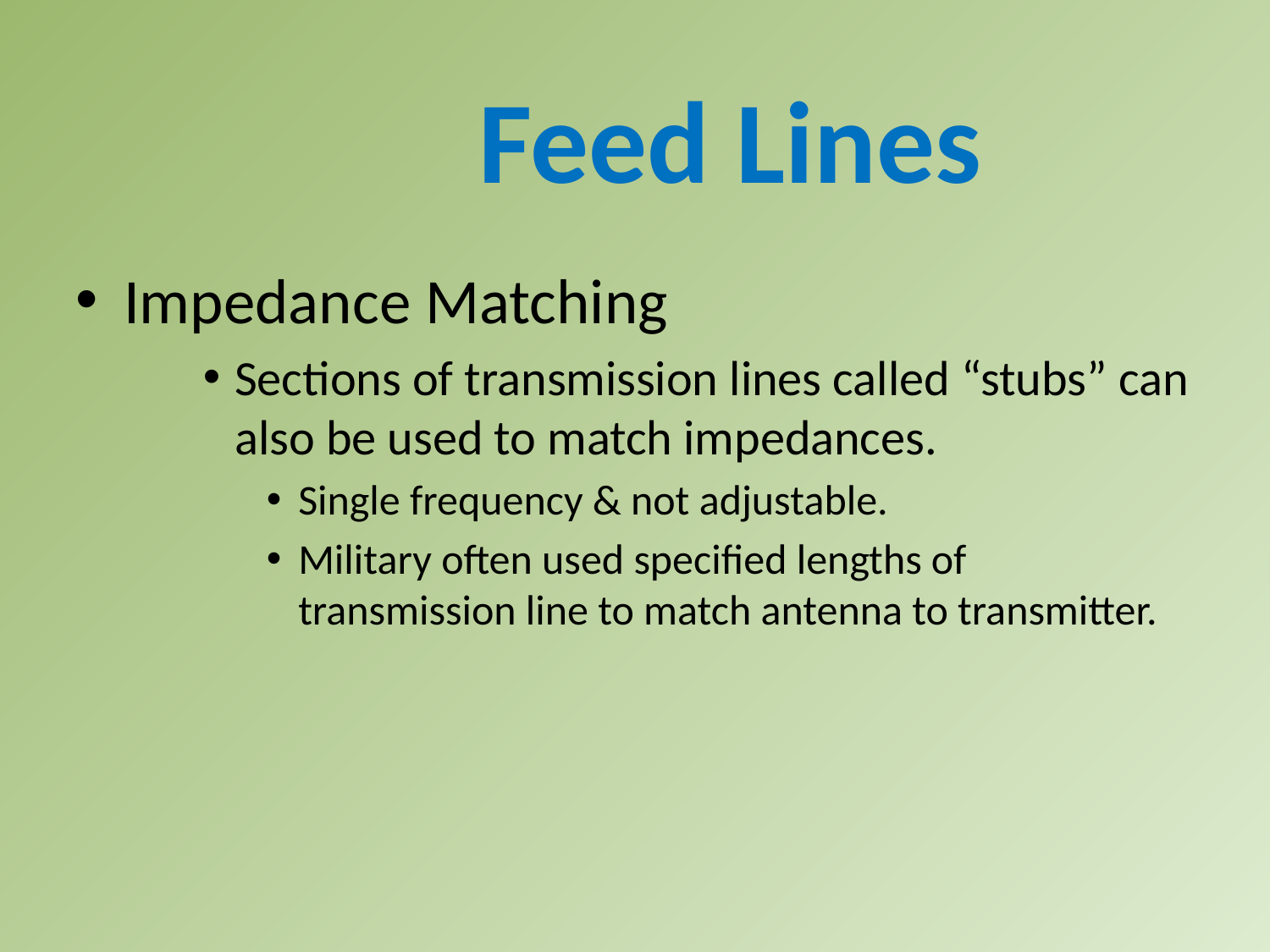

Feed Lines
Impedance Matching
Sections of transmission lines called “stubs” can also be used to match impedances.
Single frequency & not adjustable.
Military often used specified lengths of transmission line to match antenna to transmitter.